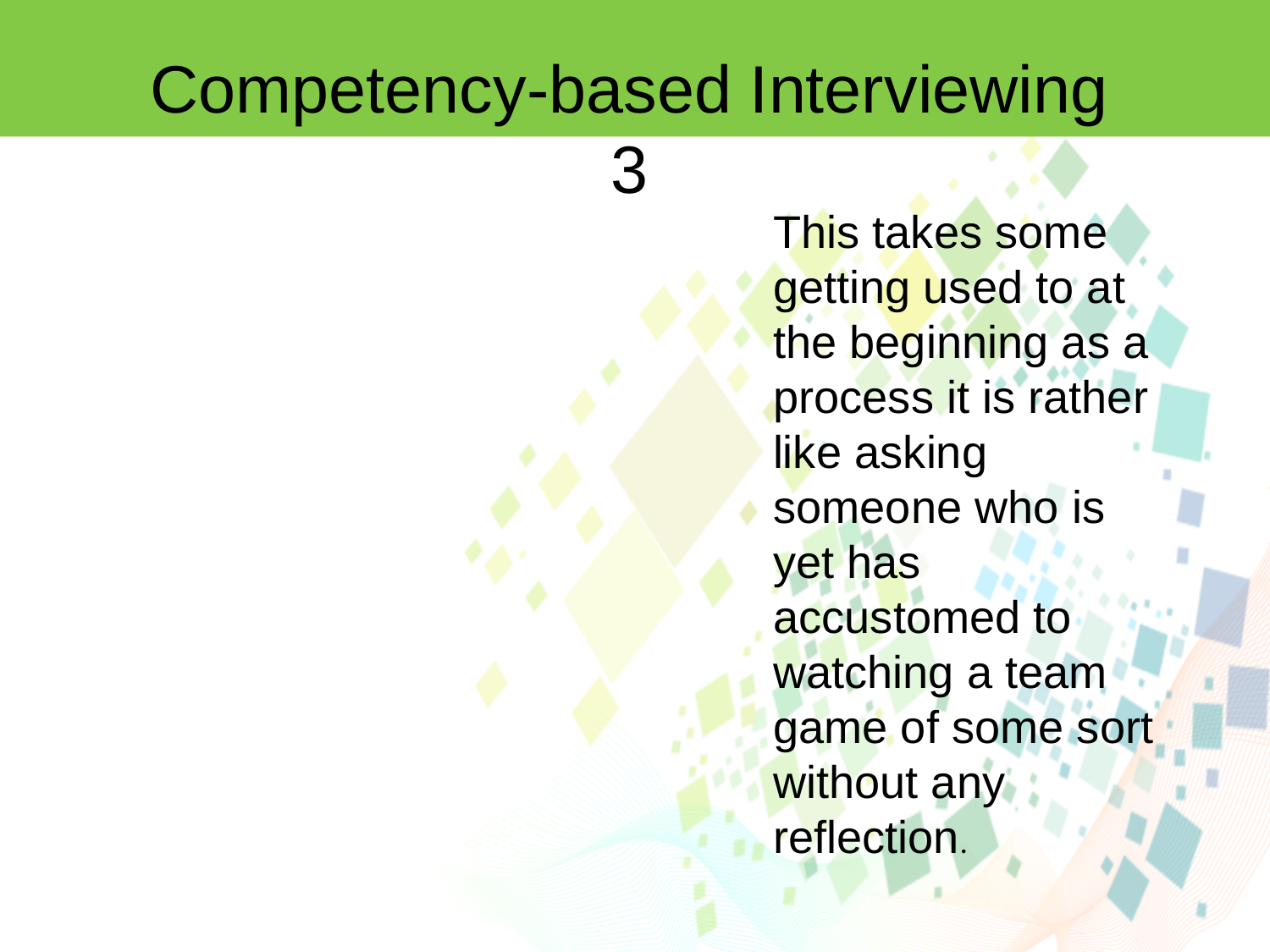

Competency-based Interviewing 3
This takes some getting used to at the beginning as a process it is rather like asking someone who is yet has accustomed to watching a team game of some sort without any reflection.